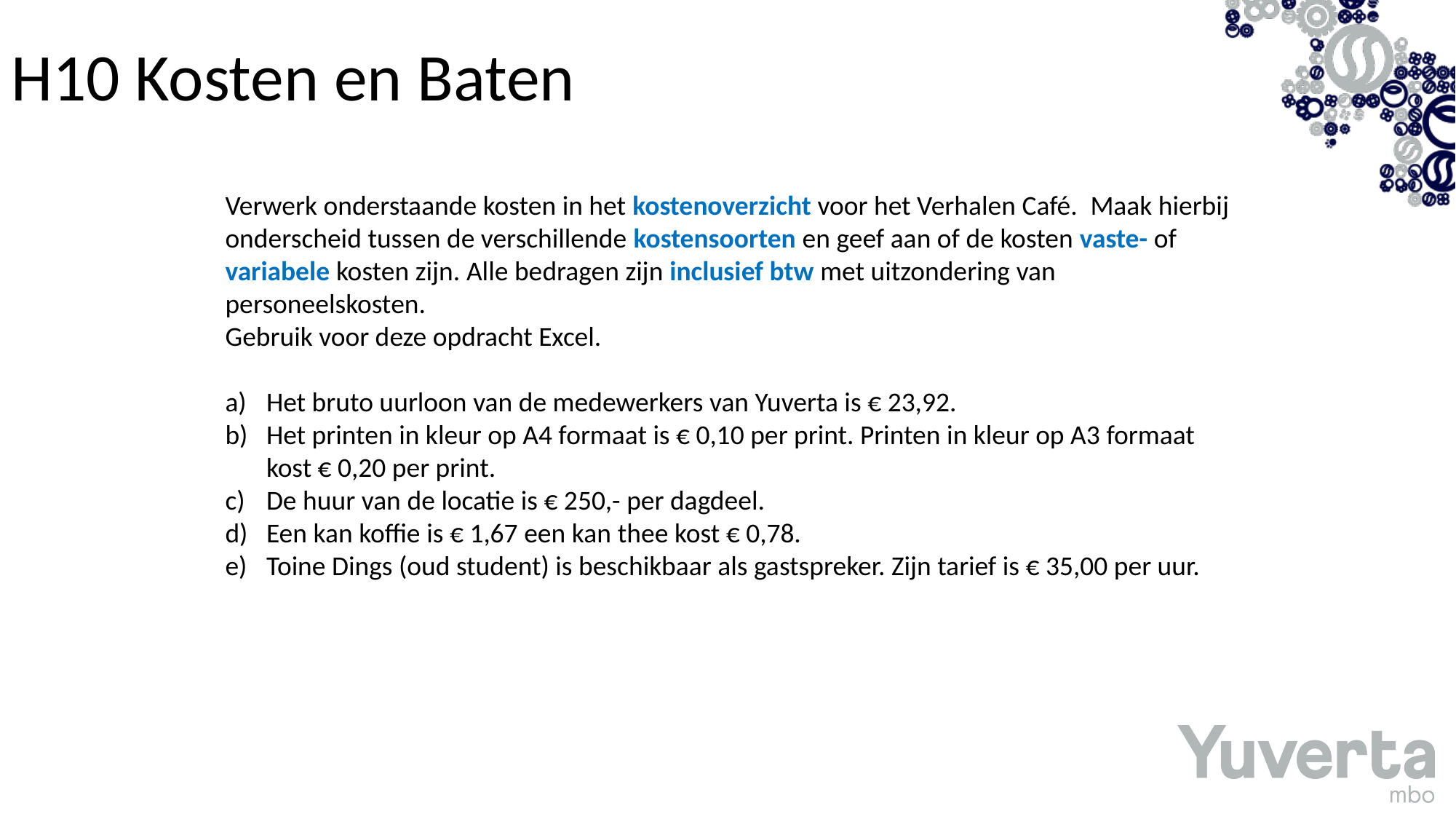

# H10 Kosten en Baten
Verwerk onderstaande kosten in het kostenoverzicht voor het Verhalen Café.  Maak hierbij onderscheid tussen de verschillende kostensoorten en geef aan of de kosten vaste- of variabele kosten zijn. Alle bedragen zijn inclusief btw met uitzondering van personeelskosten.
Gebruik voor deze opdracht Excel.

Het bruto uurloon van de medewerkers van Yuverta is € 23,92.
Het printen in kleur op A4 formaat is € 0,10 per print. Printen in kleur op A3 formaat kost € 0,20 per print.
De huur van de locatie is € 250,- per dagdeel.
Een kan koffie is € 1,67 een kan thee kost € 0,78.
Toine Dings (oud student) is beschikbaar als gastspreker. Zijn tarief is € 35,00 per uur.